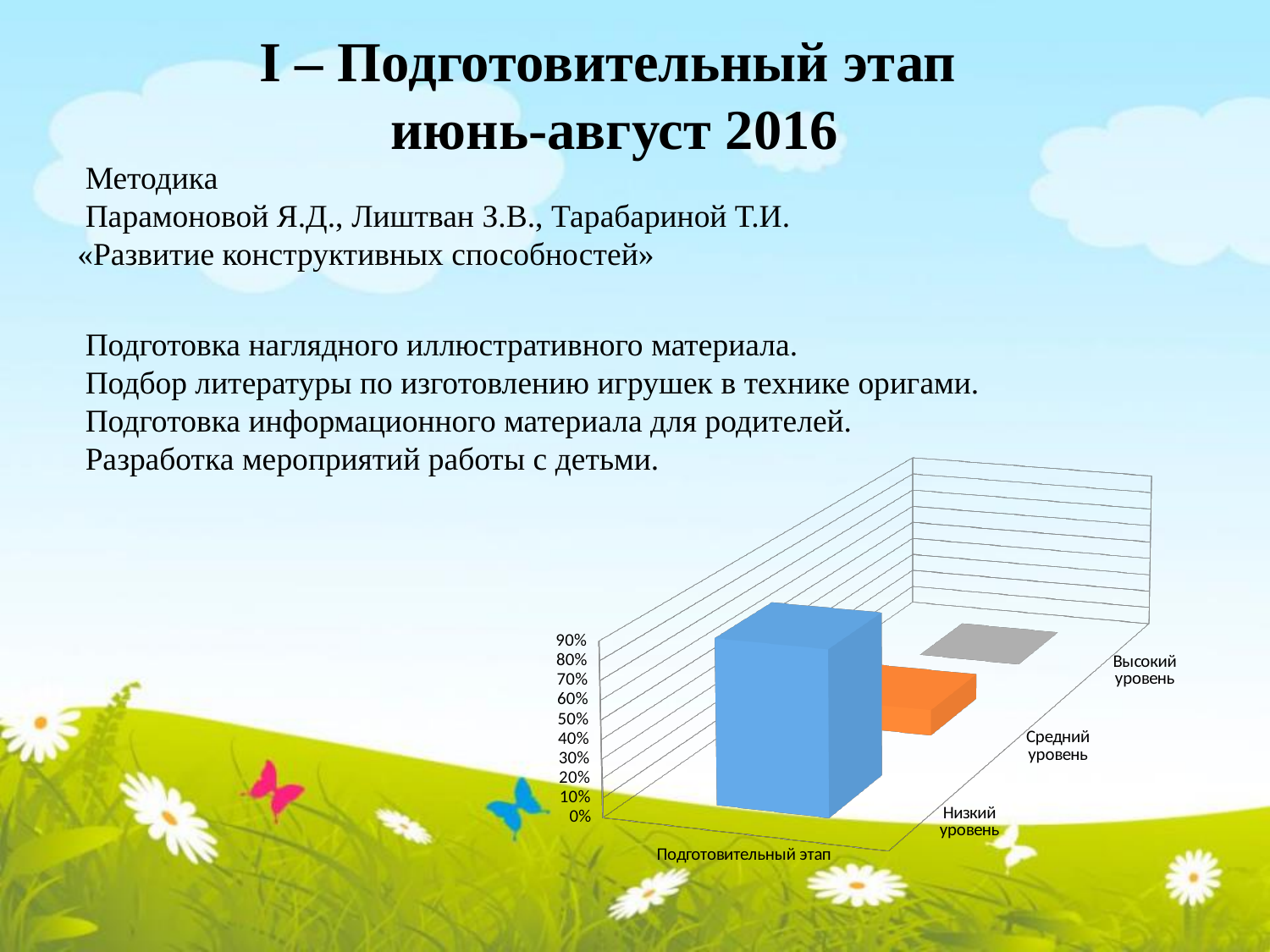

I – Подготовительный этап
 июнь-август 2016

 Методика
 Парамоновой Я.Д., Лиштван З.В., Тарабариной Т.И.
«Развитие конструктивных способностей»

 Подготовка наглядного иллюстративного материала.
 Подбор литературы по изготовлению игрушек в технике оригами.
 Подготовка информационного материала для родителей.
 Разработка мероприятий работы с детьми.

[unsupported chart]